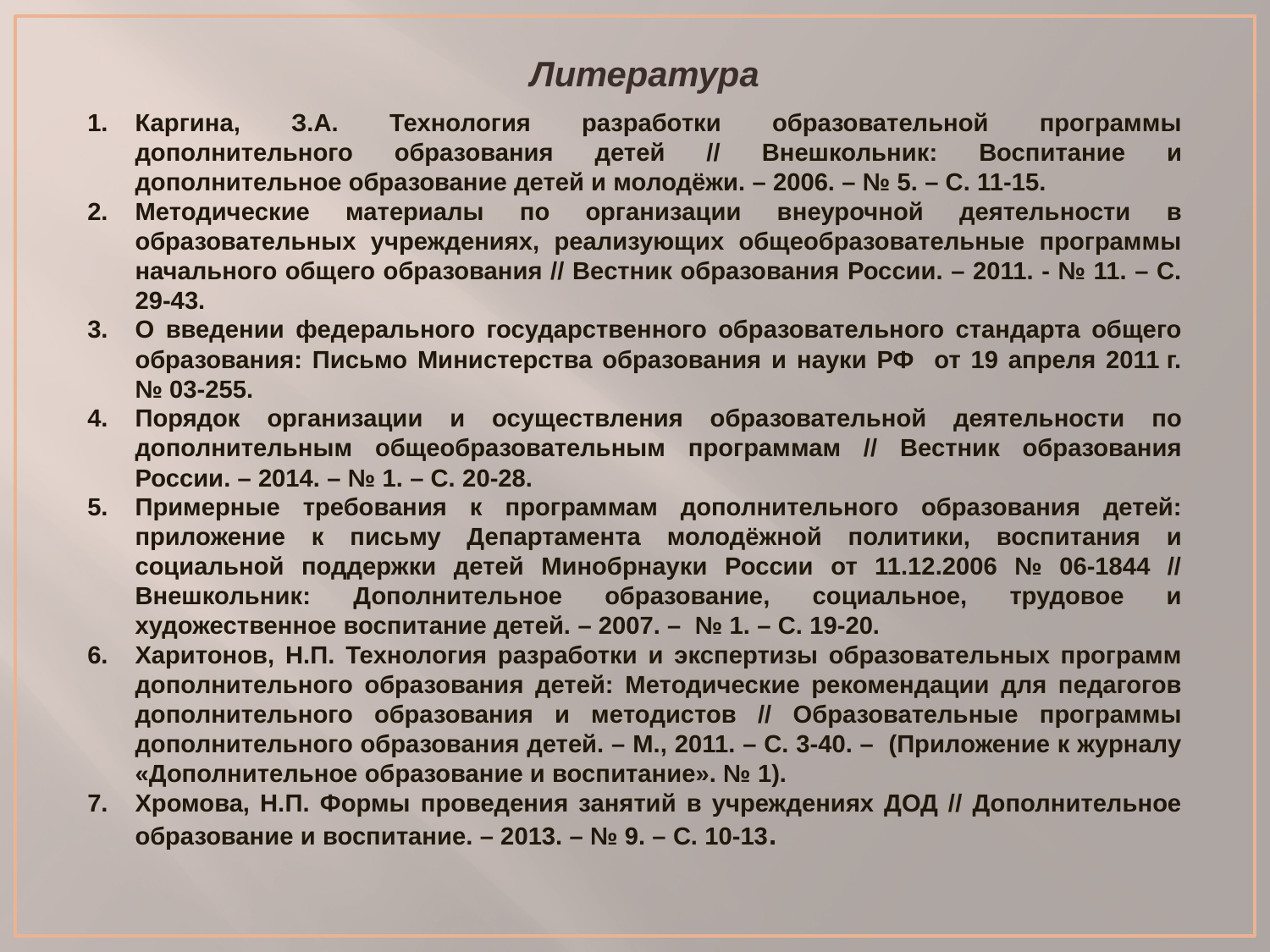

Литература

Каргина, З.А. Технология разработки образовательной программы дополнительного образования детей // Внешкольник: Воспитание и дополнительное образование детей и молодёжи. – 2006. – № 5. – С. 11-15.
Методические материалы по организации внеурочной деятельности в образовательных учреждениях, реализующих общеобразовательные программы начального общего образования // Вестник образования России. – 2011. - № 11. – С. 29-43.
О введении федерального государственного образовательного стандарта общего образования: Письмо Министерства образования и науки РФ  от 19 апреля 2011 г. № 03-255.
Порядок организации и осуществления образовательной деятельности по дополнительным общеобразовательным программам // Вестник образования России. – 2014. – № 1. – С. 20-28.
Примерные требования к программам дополнительного образования детей: приложение к письму Департамента молодёжной политики, воспитания и социальной поддержки детей Минобрнауки России от 11.12.2006 № 06-1844 // Внешкольник: Дополнительное образование, социальное, трудовое и художественное воспитание детей. – 2007. –  № 1. – С. 19-20.
Харитонов, Н.П. Технология разработки и экспертизы образовательных программ дополнительного образования детей: Методические рекомендации для педагогов дополнительного образования и методистов // Образовательные программы дополнительного образования детей. – М., 2011. – С. 3-40. –  (Приложение к журналу «Дополнительное образование и воспитание». № 1).
Хромова, Н.П. Формы проведения занятий в учреждениях ДОД // Дополнительное образование и воспитание. – 2013. – № 9. – С. 10-13.